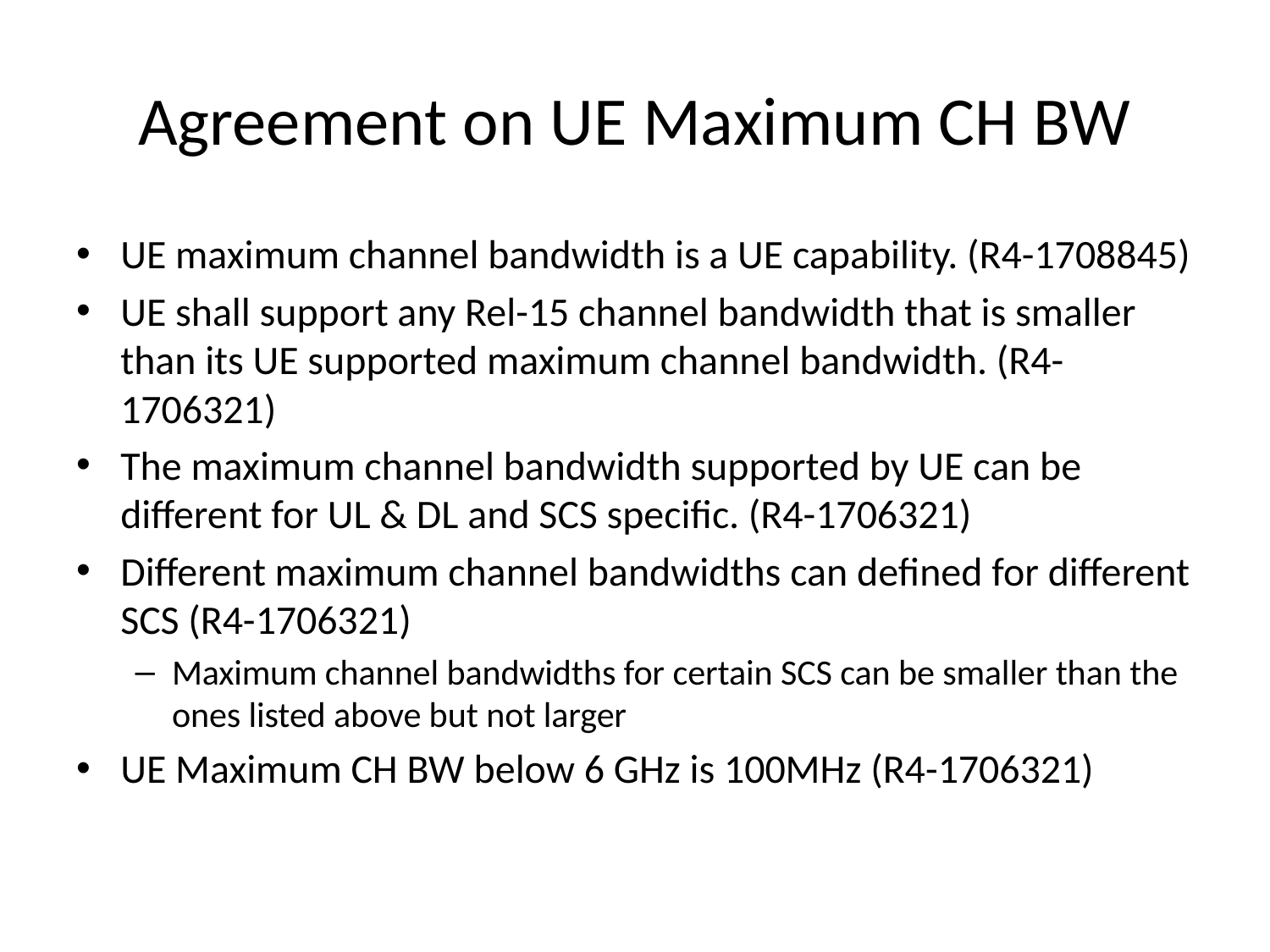

# Agreement on UE Maximum CH BW
UE maximum channel bandwidth is a UE capability. (R4-1708845)
UE shall support any Rel-15 channel bandwidth that is smaller than its UE supported maximum channel bandwidth. (R4-1706321)
The maximum channel bandwidth supported by UE can be different for UL & DL and SCS specific. (R4-1706321)
Different maximum channel bandwidths can defined for different SCS (R4-1706321)
Maximum channel bandwidths for certain SCS can be smaller than the ones listed above but not larger
UE Maximum CH BW below 6 GHz is 100MHz (R4-1706321)